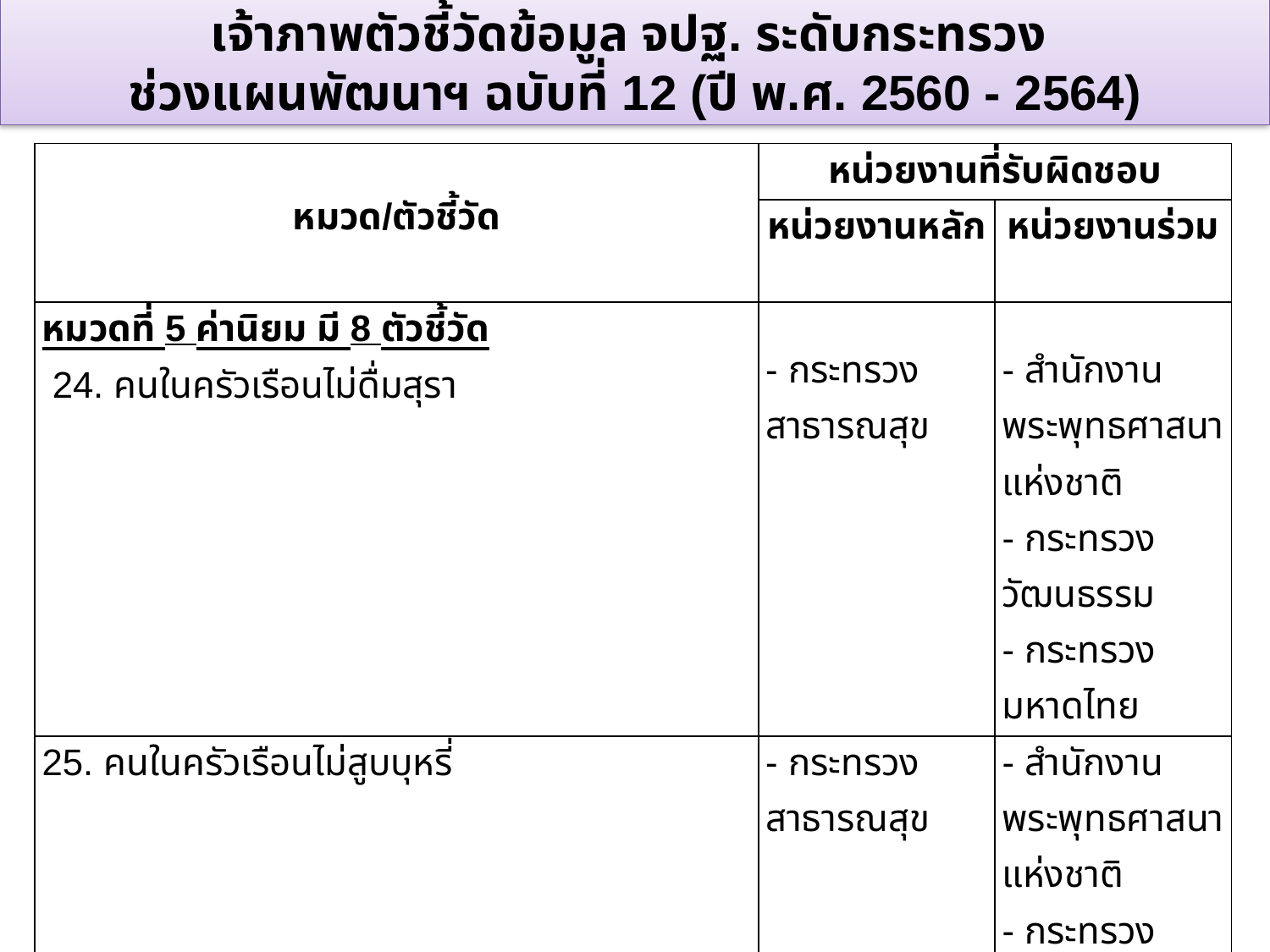

เจ้าภาพตัวชี้วัดข้อมูล จปฐ. ระดับกระทรวง
ช่วงแผนพัฒนาฯ ฉบับที่ 12 (ปี พ.ศ. 2560 - 2564)
| หมวด/ตัวชี้วัด | หน่วยงานที่รับผิดชอบ |  |
| --- | --- | --- |
|  | หน่วยงานหลัก | หน่วยงานร่วม |
| หมวดที่ 5 ค่านิยม มี 8 ตัวชี้วัด  24. คนในครัวเรือนไม่ดื่มสุรา | - กระทรวงสาธารณสุข | - สำนักงานพระพุทธศาสนาแห่งชาติ - กระทรวงวัฒนธรรม - กระทรวงมหาดไทย |
| 25. คนในครัวเรือนไม่สูบบุหรี่ | - กระทรวงสาธารณสุข | - สำนักงานพระพุทธศาสนาแห่งชาติ - กระทรวงมหาดไทย |
| 26. คนอายุ 6 ปีขึ้นไป ปฏิบัติกิจกรรมทางศาสนาอย่างน้อยสัปดาห์ละ 1 ครั้ง | - กระทรวงวัฒนธรรม - สำนักงานพระพุทธศาสนา | - กระทรวงศึกษาธิการ - กระทรวงมหาดไทย |